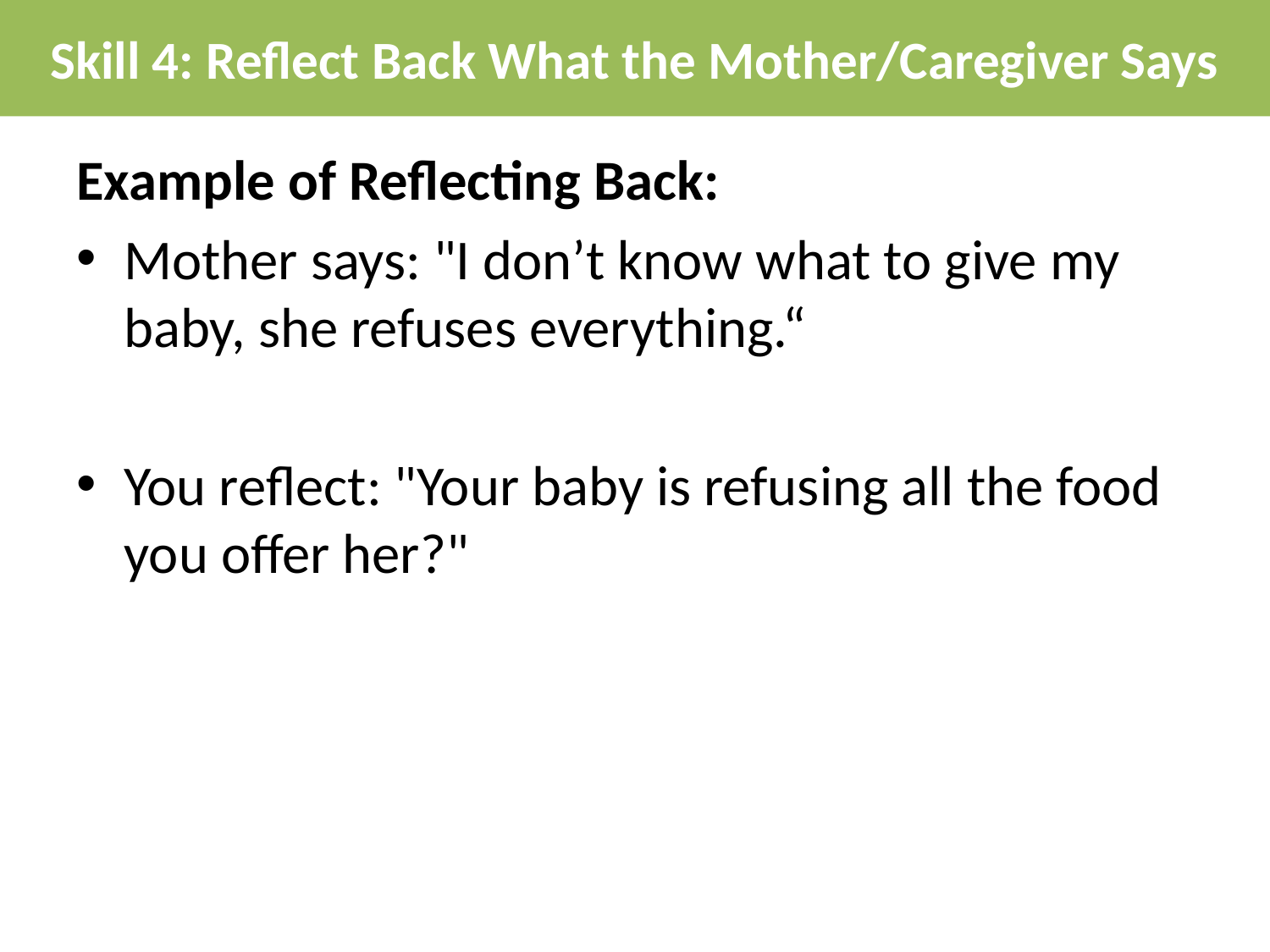

Skill 4: Reflect Back What the Mother/Caregiver Says
Example of Reflecting Back:
Mother says: "I don’t know what to give my baby, she refuses everything.“

You reflect: "Your baby is refusing all the food you offer her?"